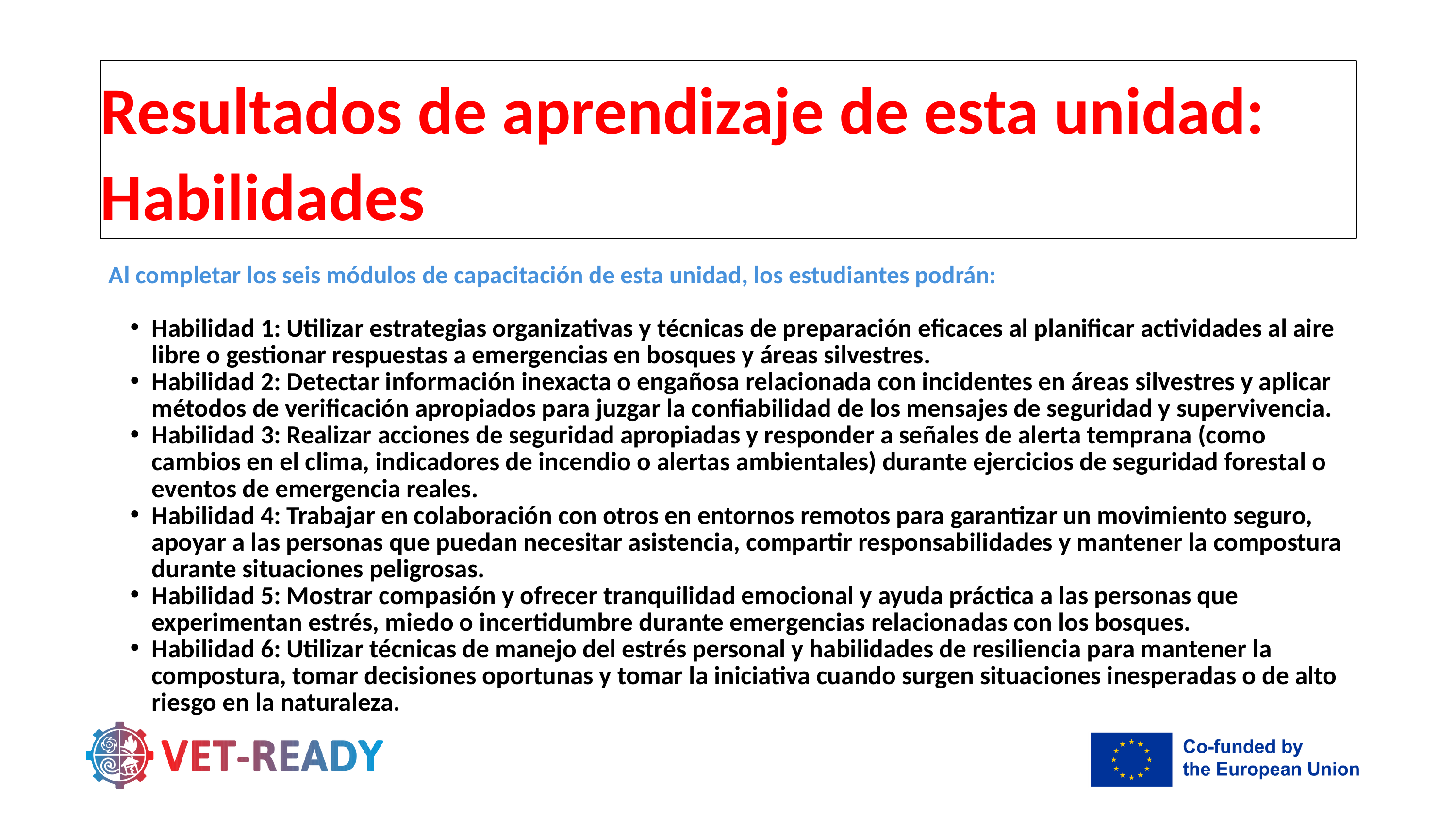

Resultados de aprendizaje de esta unidad: Habilidades
Al completar los seis módulos de capacitación de esta unidad, los estudiantes podrán:

Habilidad 1: Utilizar estrategias organizativas y técnicas de preparación eficaces al planificar actividades al aire libre o gestionar respuestas a emergencias en bosques y áreas silvestres.
Habilidad 2: Detectar información inexacta o engañosa relacionada con incidentes en áreas silvestres y aplicar métodos de verificación apropiados para juzgar la confiabilidad de los mensajes de seguridad y supervivencia.
Habilidad 3: Realizar acciones de seguridad apropiadas y responder a señales de alerta temprana (como cambios en el clima, indicadores de incendio o alertas ambientales) durante ejercicios de seguridad forestal o eventos de emergencia reales.
Habilidad 4: Trabajar en colaboración con otros en entornos remotos para garantizar un movimiento seguro, apoyar a las personas que puedan necesitar asistencia, compartir responsabilidades y mantener la compostura durante situaciones peligrosas.
Habilidad 5: Mostrar compasión y ofrecer tranquilidad emocional y ayuda práctica a las personas que experimentan estrés, miedo o incertidumbre durante emergencias relacionadas con los bosques.
Habilidad 6: Utilizar técnicas de manejo del estrés personal y habilidades de resiliencia para mantener la compostura, tomar decisiones oportunas y tomar la iniciativa cuando surgen situaciones inesperadas o de alto riesgo en la naturaleza.